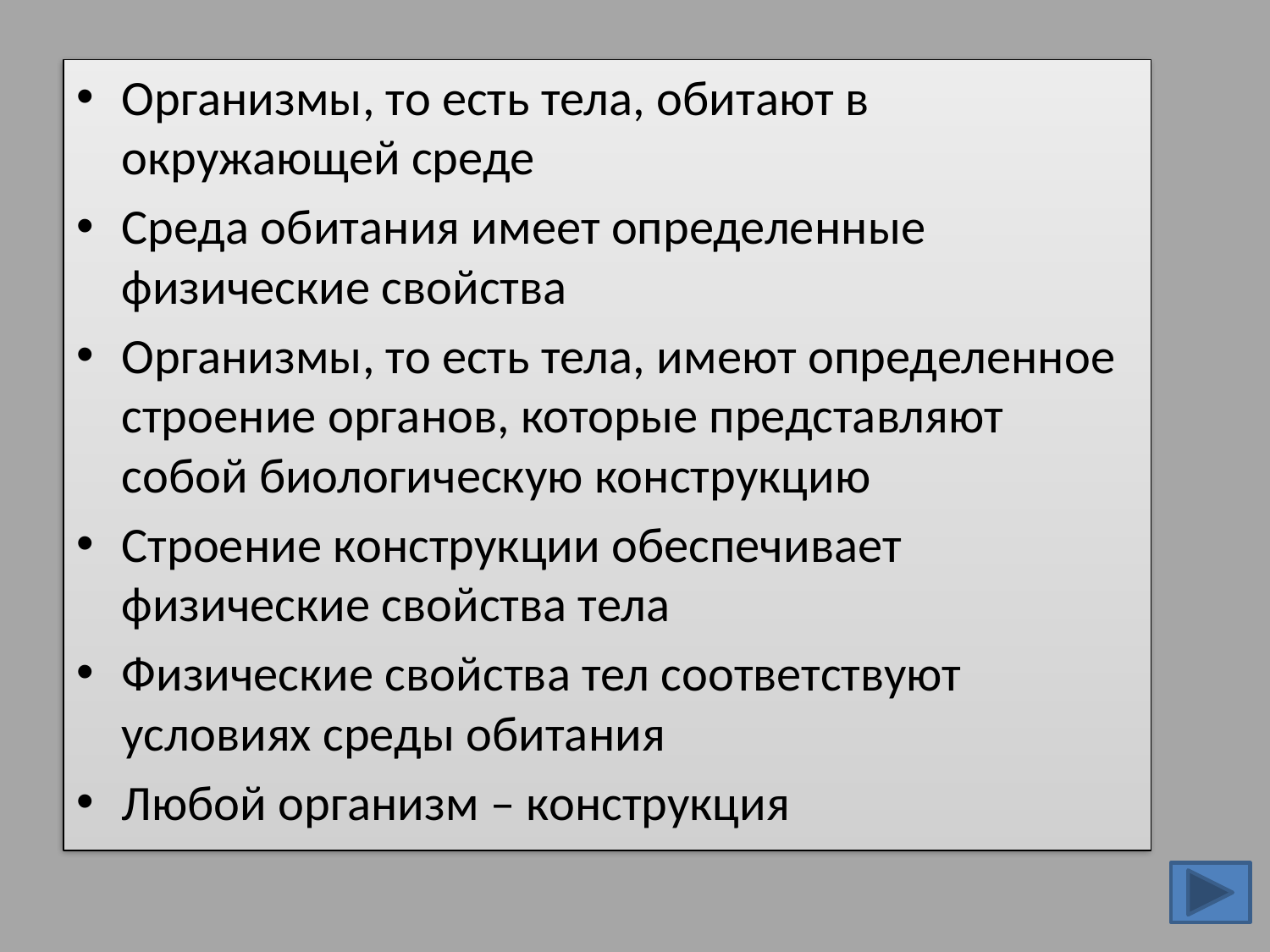

Организмы, то есть тела, обитают в окружающей среде
Среда обитания имеет определенные физические свойства
Организмы, то есть тела, имеют определенное строение органов, которые представляют собой биологическую конструкцию
Строение конструкции обеспечивает физические свойства тела
Физические свойства тел соответствуют  условиях среды обитания
Любой организм – конструкция

25